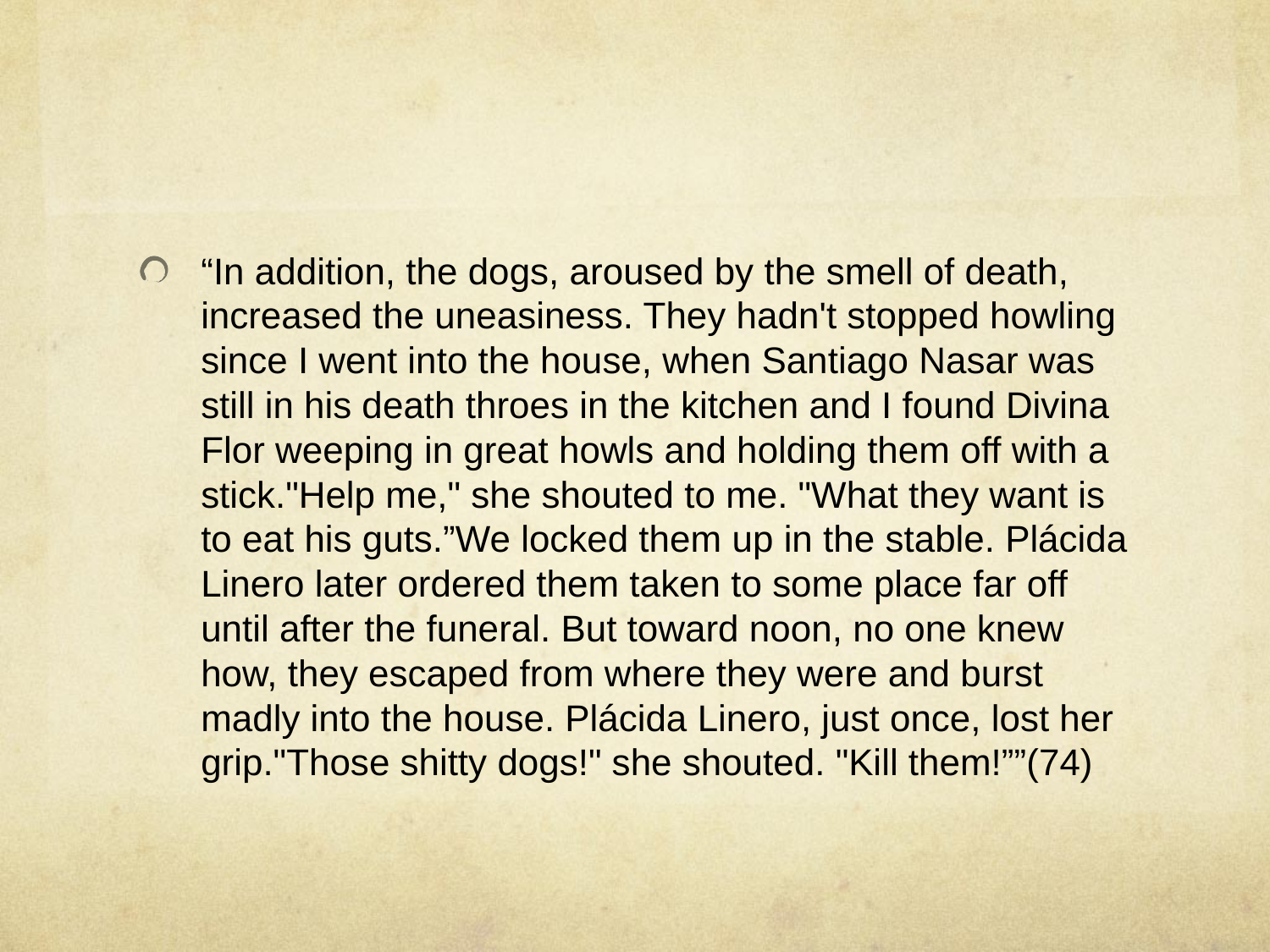

#
“In addition, the dogs, aroused by the smell of death, increased the uneasiness. They hadn't stopped howling since I went into the house, when Santiago Nasar was still in his death throes in the kitchen and I found Divina Flor weeping in great howls and holding them off with a stick."Help me," she shouted to me. "What they want is to eat his guts.”We locked them up in the stable. Plácida Linero later ordered them taken to some place far off until after the funeral. But toward noon, no one knew how, they escaped from where they were and burst madly into the house. Plácida Linero, just once, lost her grip."Those shitty dogs!" she shouted. "Kill them!””(74)